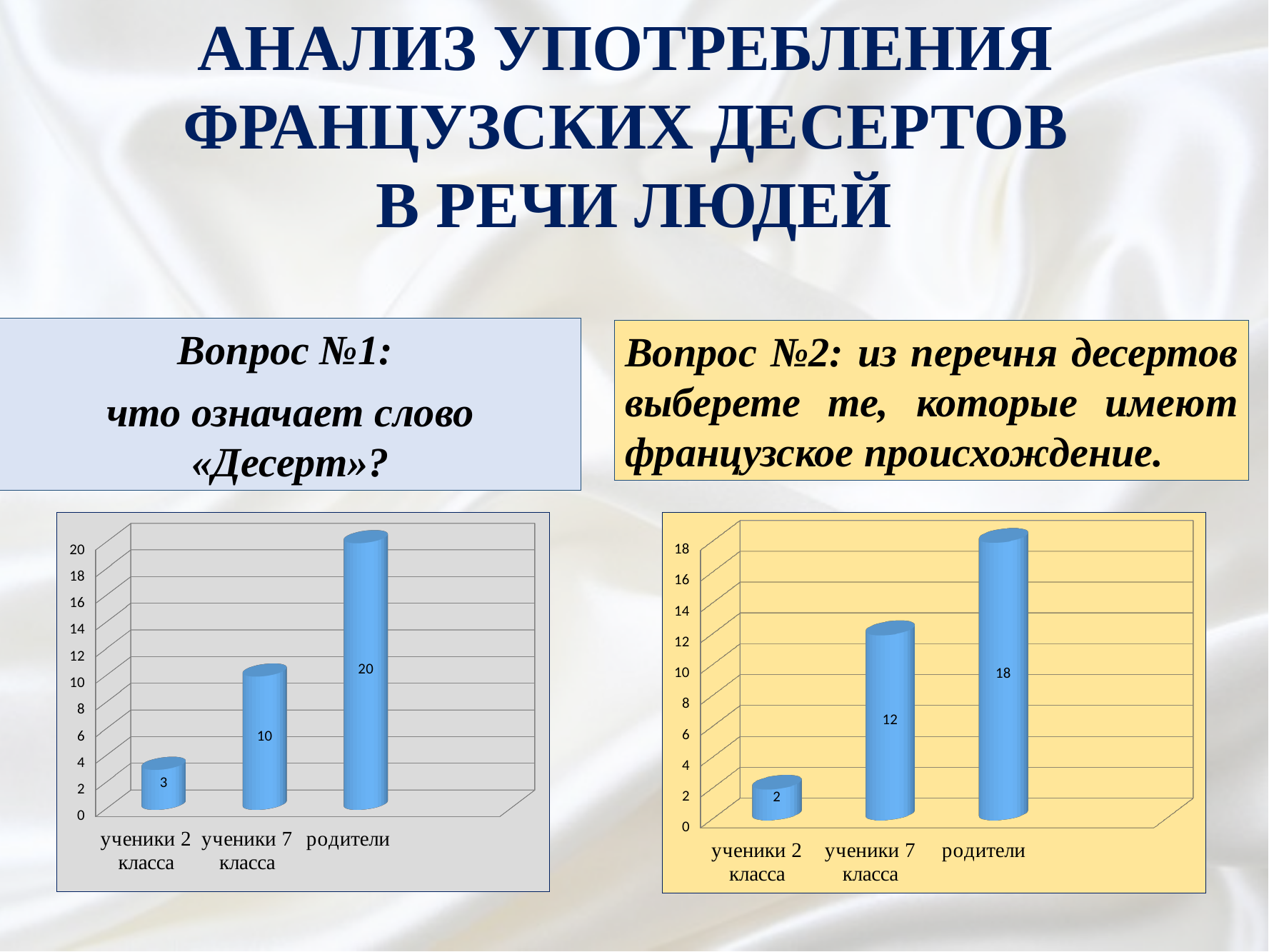

АНАЛИЗ УПОТРЕБЛЕНИЯ
ФРАНЦУЗСКИХ ДЕСЕРТОВ
В РЕЧИ ЛЮДЕЙ
Вопрос №1:
что означает слово «Десерт»?
Вопрос №2: из перечня десертов выберете те, которые имеют французское происхождение.

[unsupported chart]

[unsupported chart]